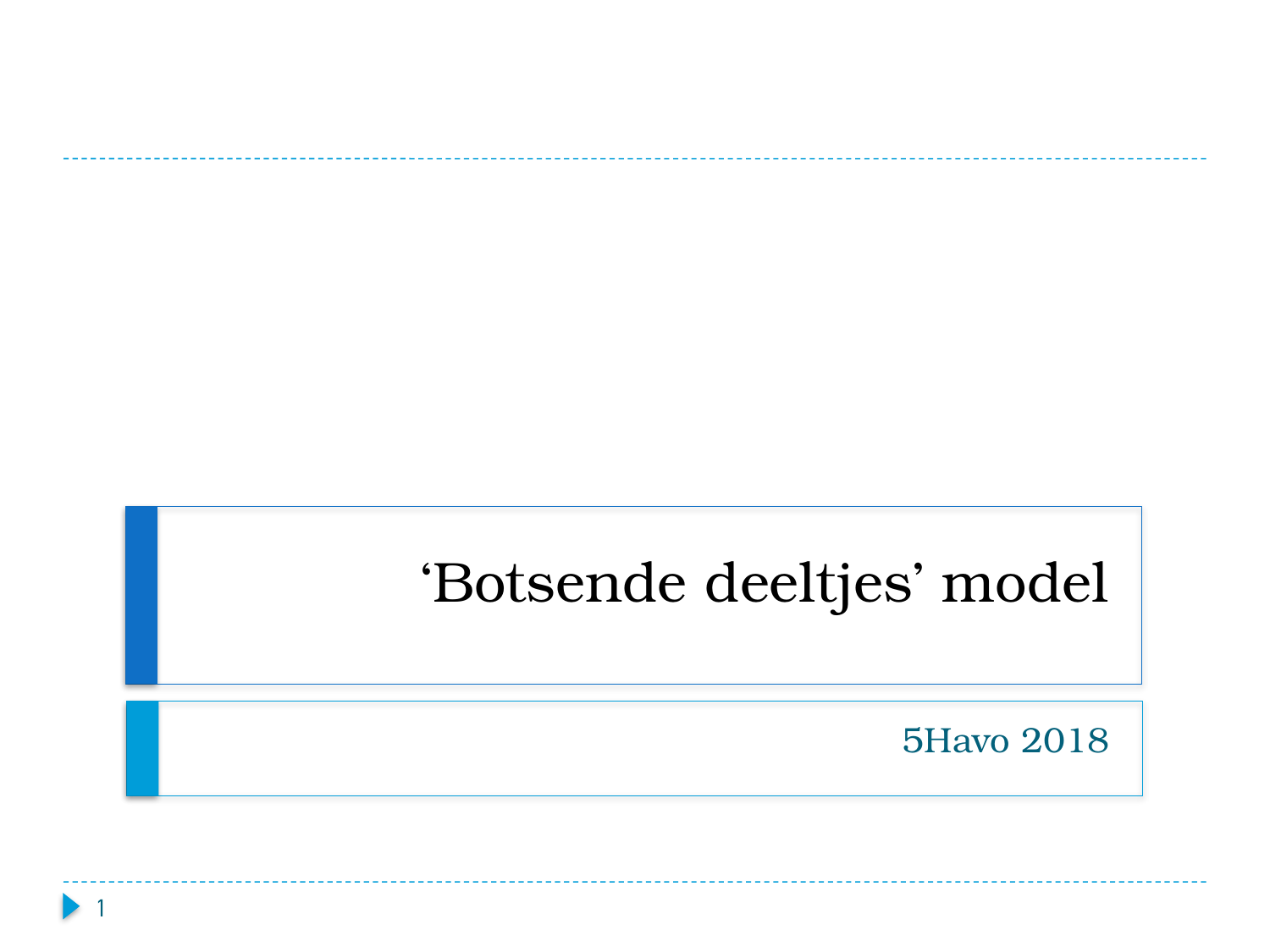

# ‘Botsende deeltjes’ model
5Havo 2018
1